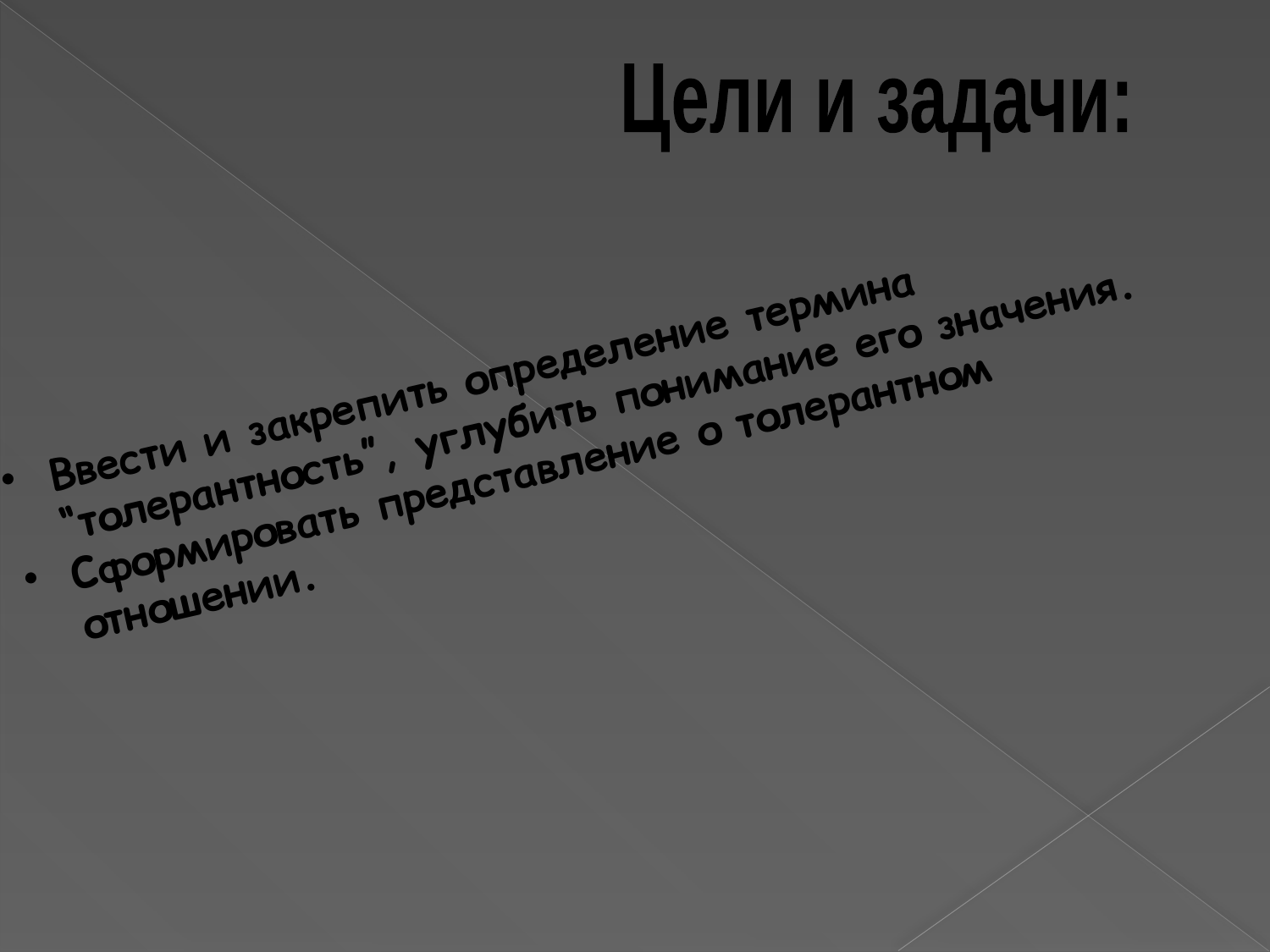

Цели и задачи:
Ввести и закрепить определение термина “толерантность”, углубить понимание его значения.
Сформировать представление о толерантном отношении.